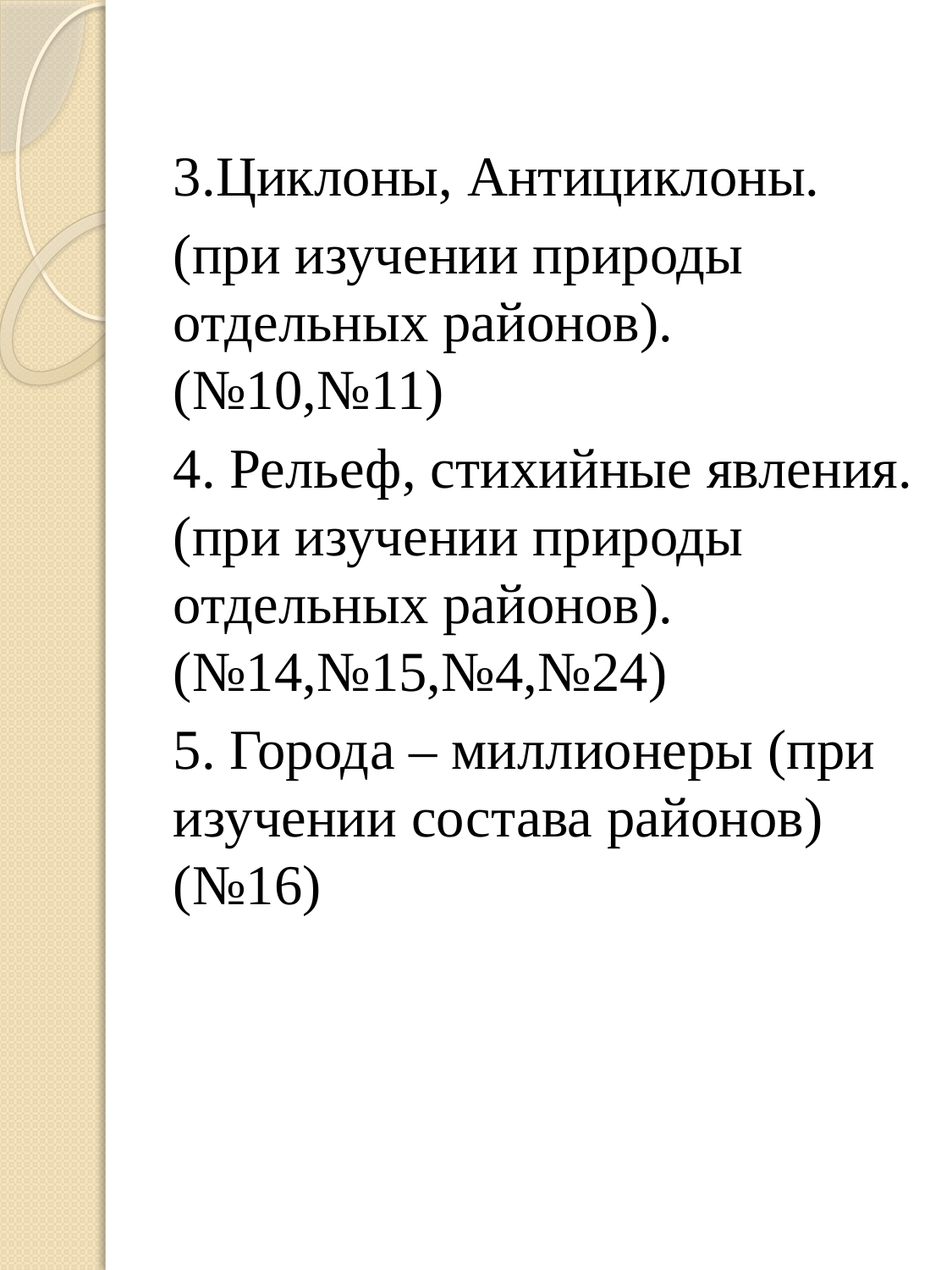

3.Циклоны, Антициклоны.
(при изучении природы отдельных районов). (№10,№11)
4. Рельеф, стихийные явления. (при изучении природы отдельных районов). (№14,№15,№4,№24)
5. Города – миллионеры (при изучении состава районов)(№16)